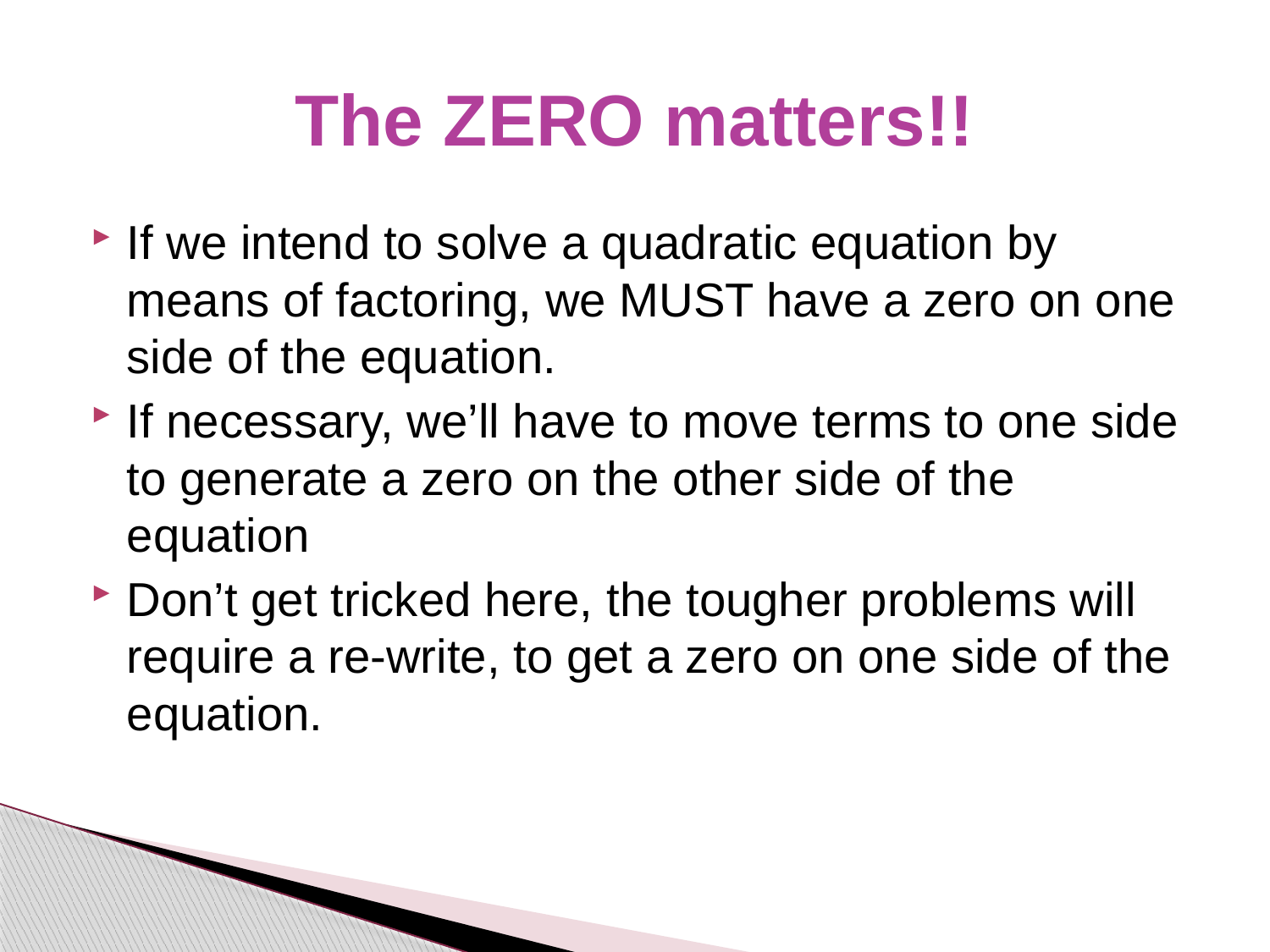

# The ZERO matters!!
If we intend to solve a quadratic equation by means of factoring, we MUST have a zero on one side of the equation.
If necessary, we’ll have to move terms to one side to generate a zero on the other side of the equation
Don’t get tricked here, the tougher problems will require a re-write, to get a zero on one side of the equation.